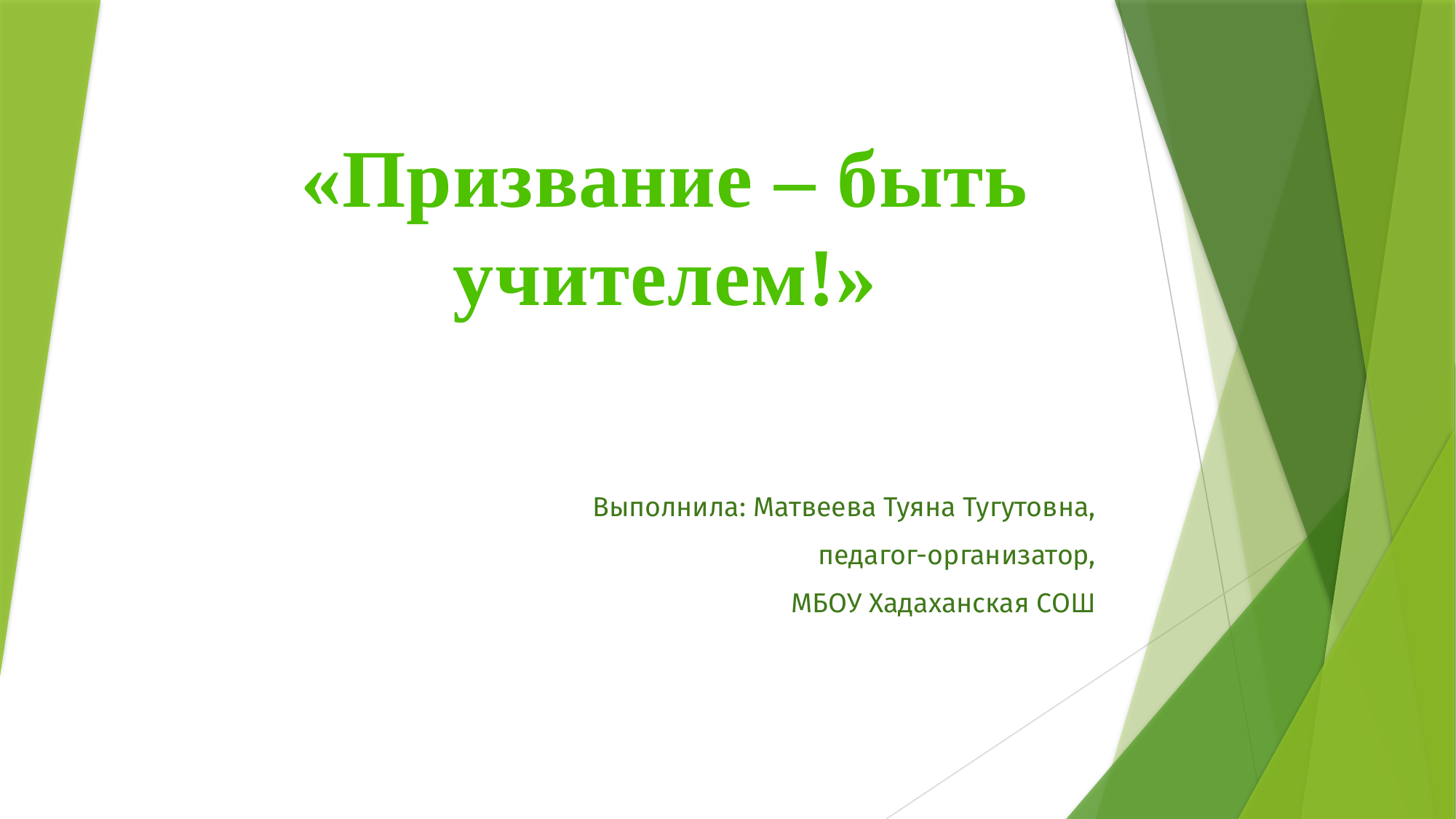

# «Призвание – быть учителем!»
Выполнила: Матвеева Туяна Тугутовна,
педагог-организатор,
МБОУ Хадаханская СОШ